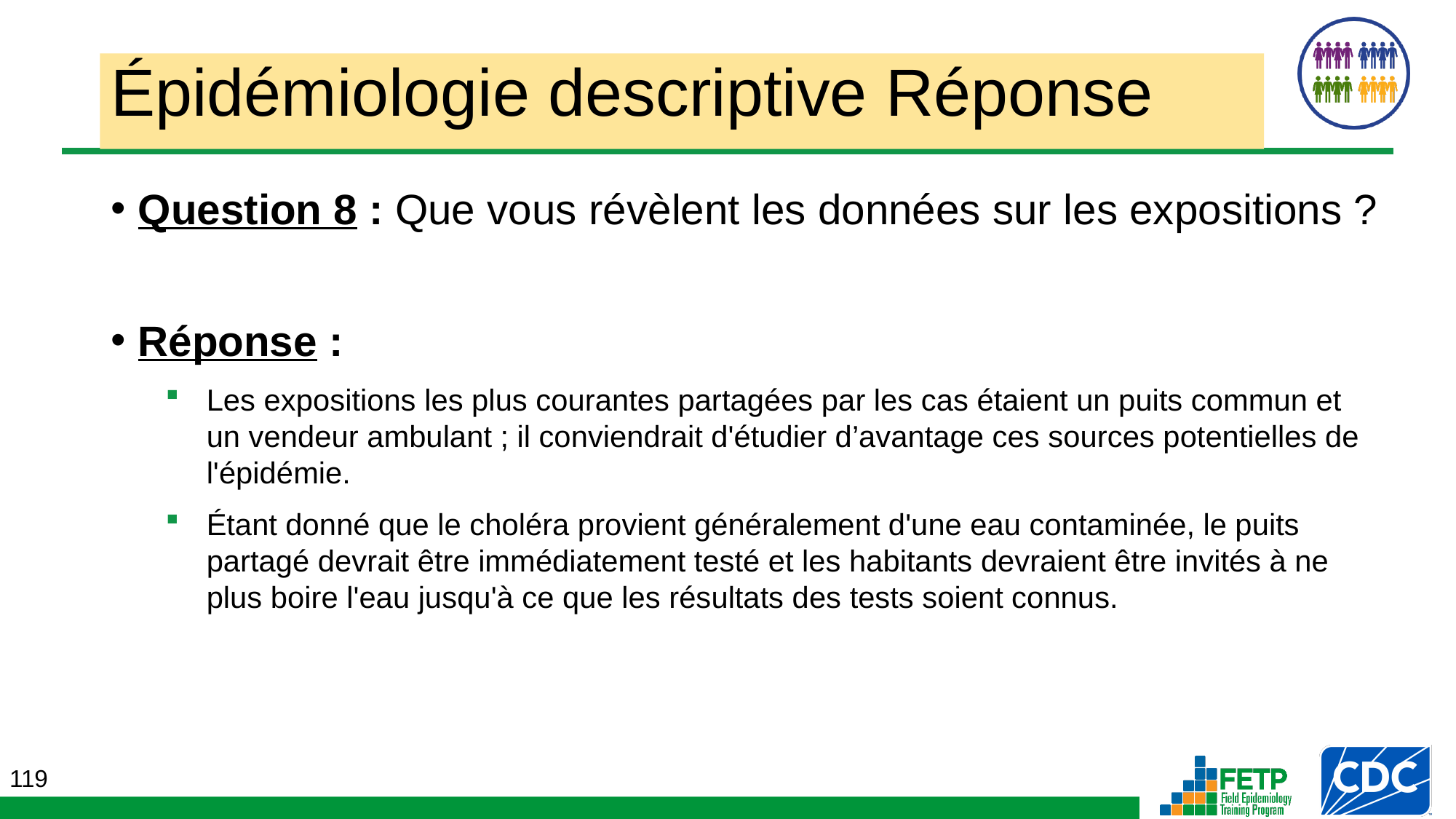

# Épidémiologie descriptive Réponse
Question 8 : Que vous révèlent les données sur les expositions ?

Réponse :
Les expositions les plus courantes partagées par les cas étaient un puits commun et un vendeur ambulant ; il conviendrait d'étudier d’avantage ces sources potentielles de l'épidémie.
Étant donné que le choléra provient généralement d'une eau contaminée, le puits partagé devrait être immédiatement testé et les habitants devraient être invités à ne plus boire l'eau jusqu'à ce que les résultats des tests soient connus.